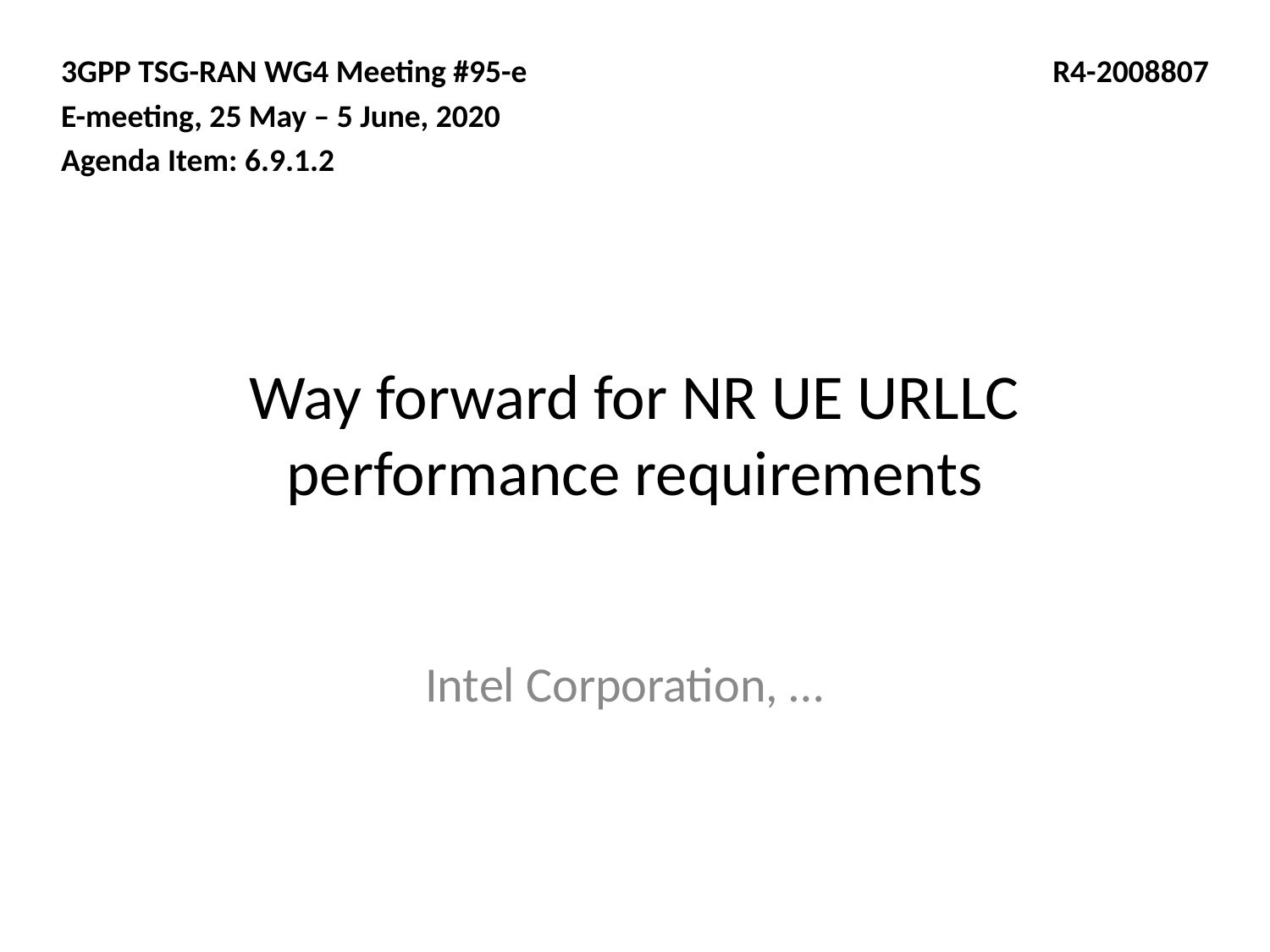

3GPP TSG-RAN WG4 Meeting #95-e
E-meeting, 25 May – 5 June, 2020
Agenda Item: 6.9.1.2
R4-2008807
# Way forward for NR UE URLLC performance requirements
Intel Corporation, …